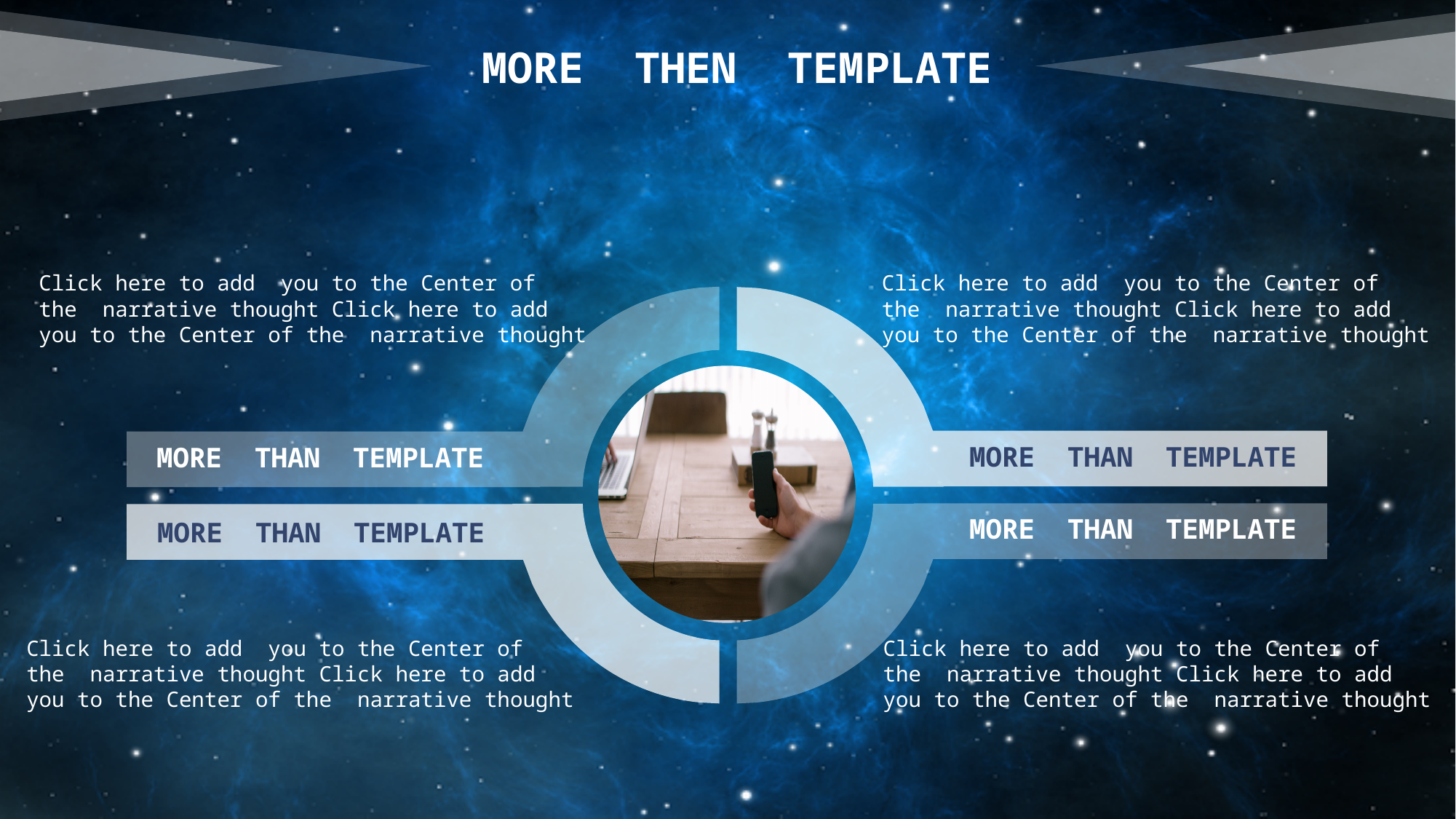

MORE  THEN  TEMPLATE
Click here to add  you to the Center of
the  narrative thought Click here to add
you to the Center of the  narrative thought

Click here to add  you to the Center of
the  narrative thought Click here to add
you to the Center of the  narrative thought

MORE  THAN  TEMPLATE

MORE  THAN  TEMPLATE

MORE  THAN  TEMPLATE

MORE  THAN  TEMPLATE

Click here to add  you to the Center of
the  narrative thought Click here to add
you to the Center of the  narrative thought

Click here to add  you to the Center of
the  narrative thought Click here to add
you to the Center of the  narrative thought